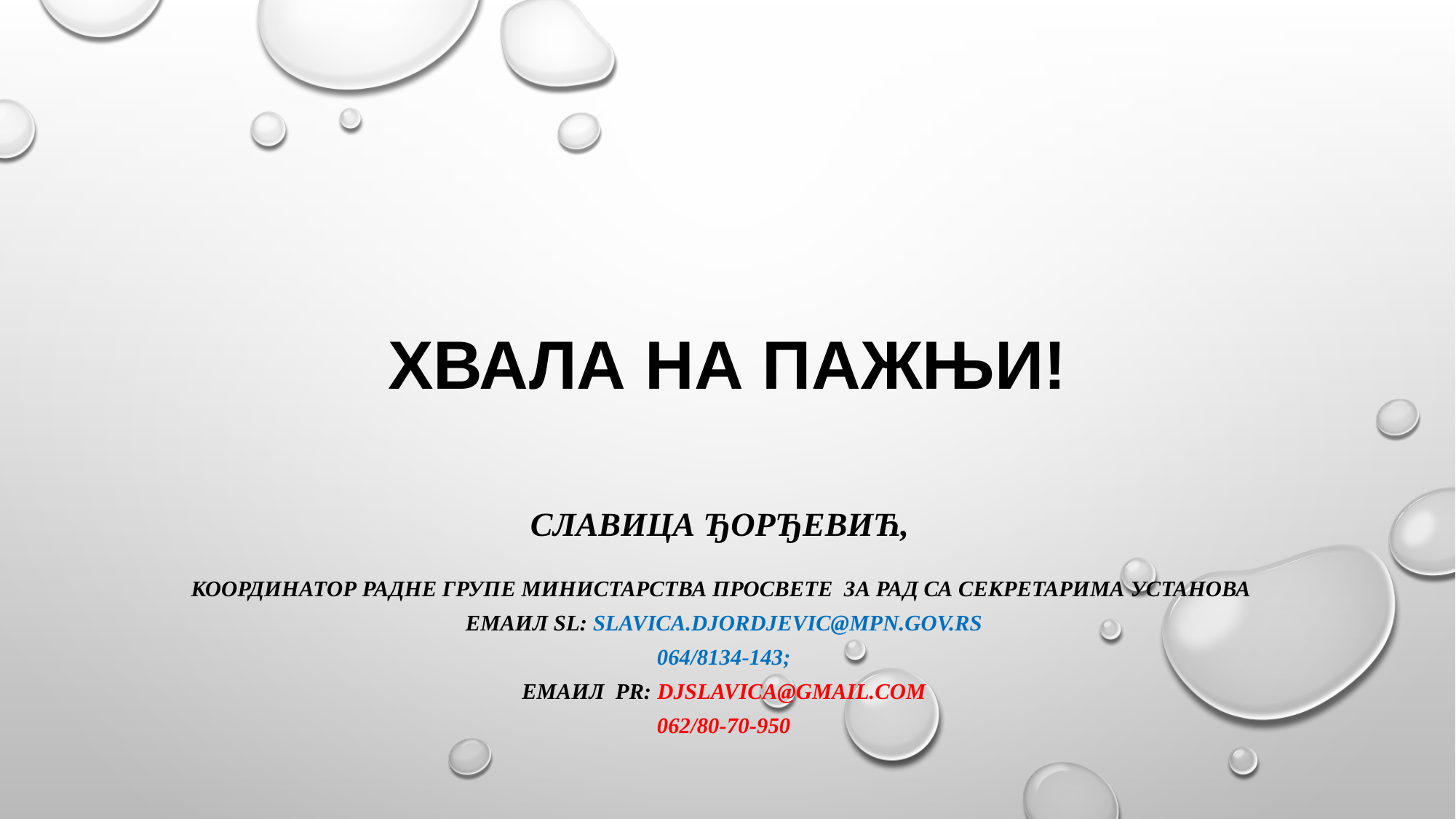

# Хвала на пажњи!
Славица Ђорђевић,
Координатор Радне групе Министарства просвете  за рад са секретарима установа
Емаил sl: slavica.djordjevic@mpn.gov.rs
 064/8134-143;
Емаил  pr: djslavica@gmail.com
062/80-70-950